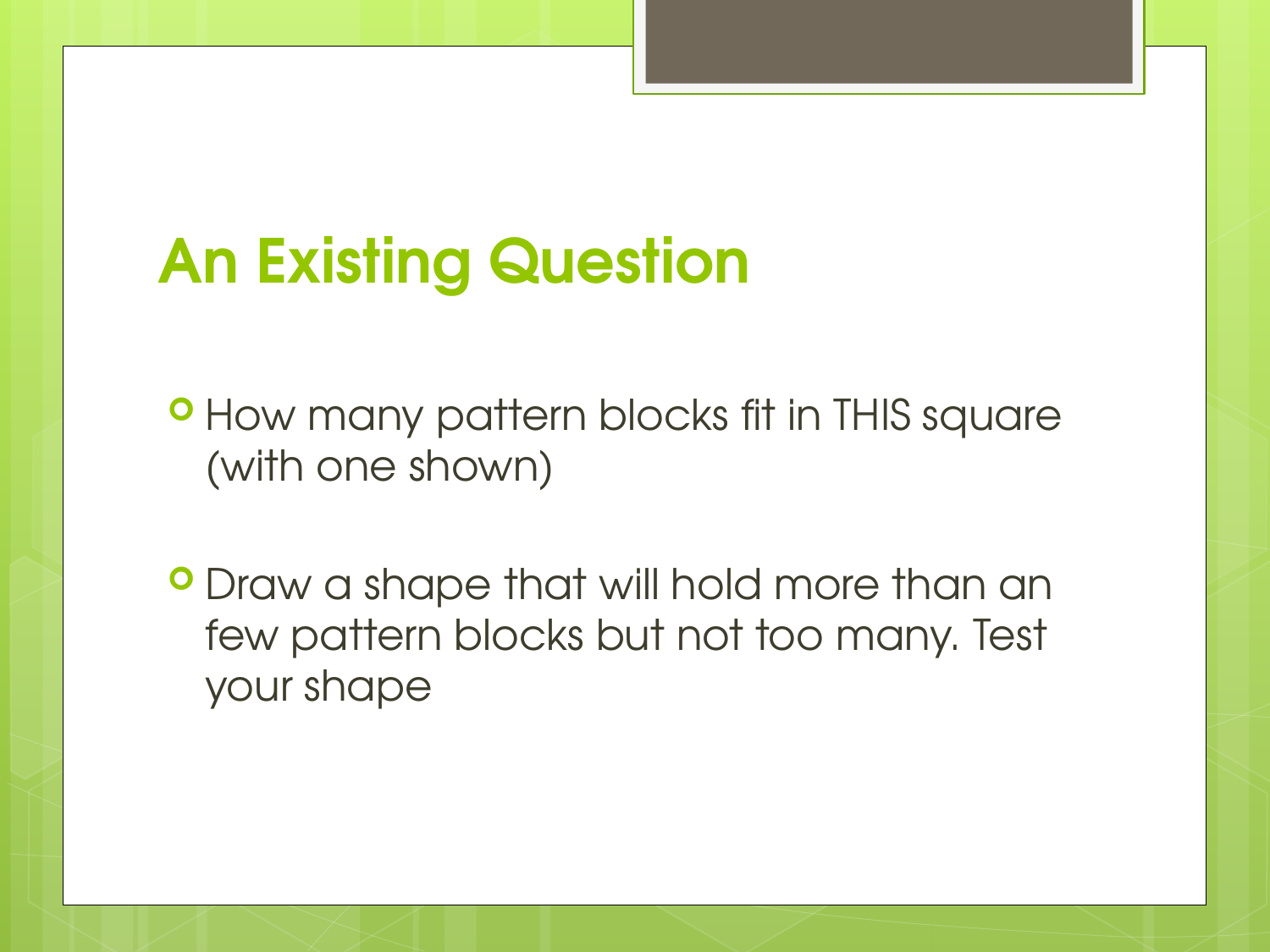

# An Existing Question

How many pattern blocks fit in THIS square (with one shown)

Draw a shape that will hold more than an few pattern blocks but not too many. Test your shape